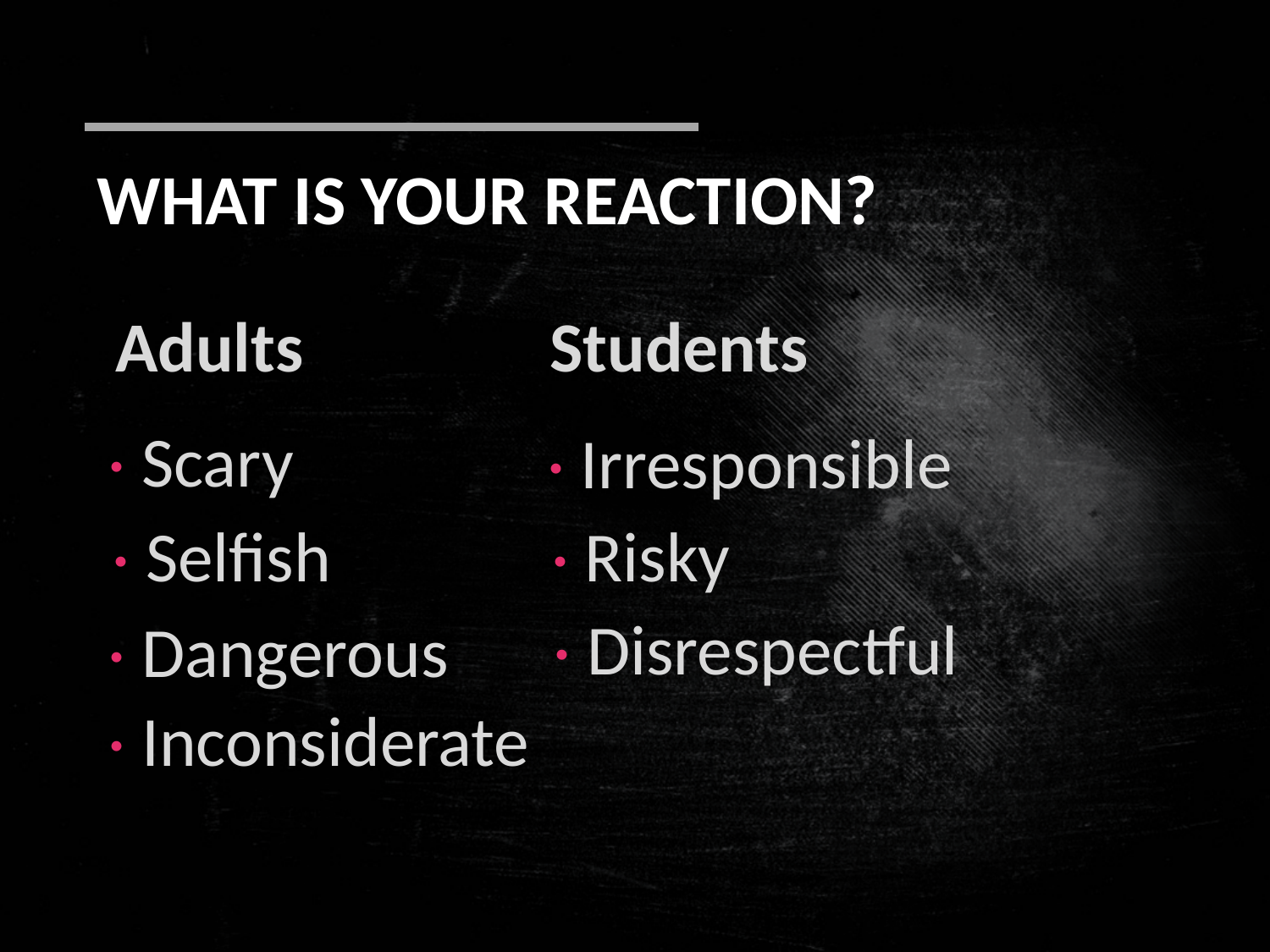

WHAT IS YOUR REACTION?
Adults
Students
· Scary
· Irresponsible
· Risky
· Selfish
· Disrespectful
· Dangerous
· Inconsiderate